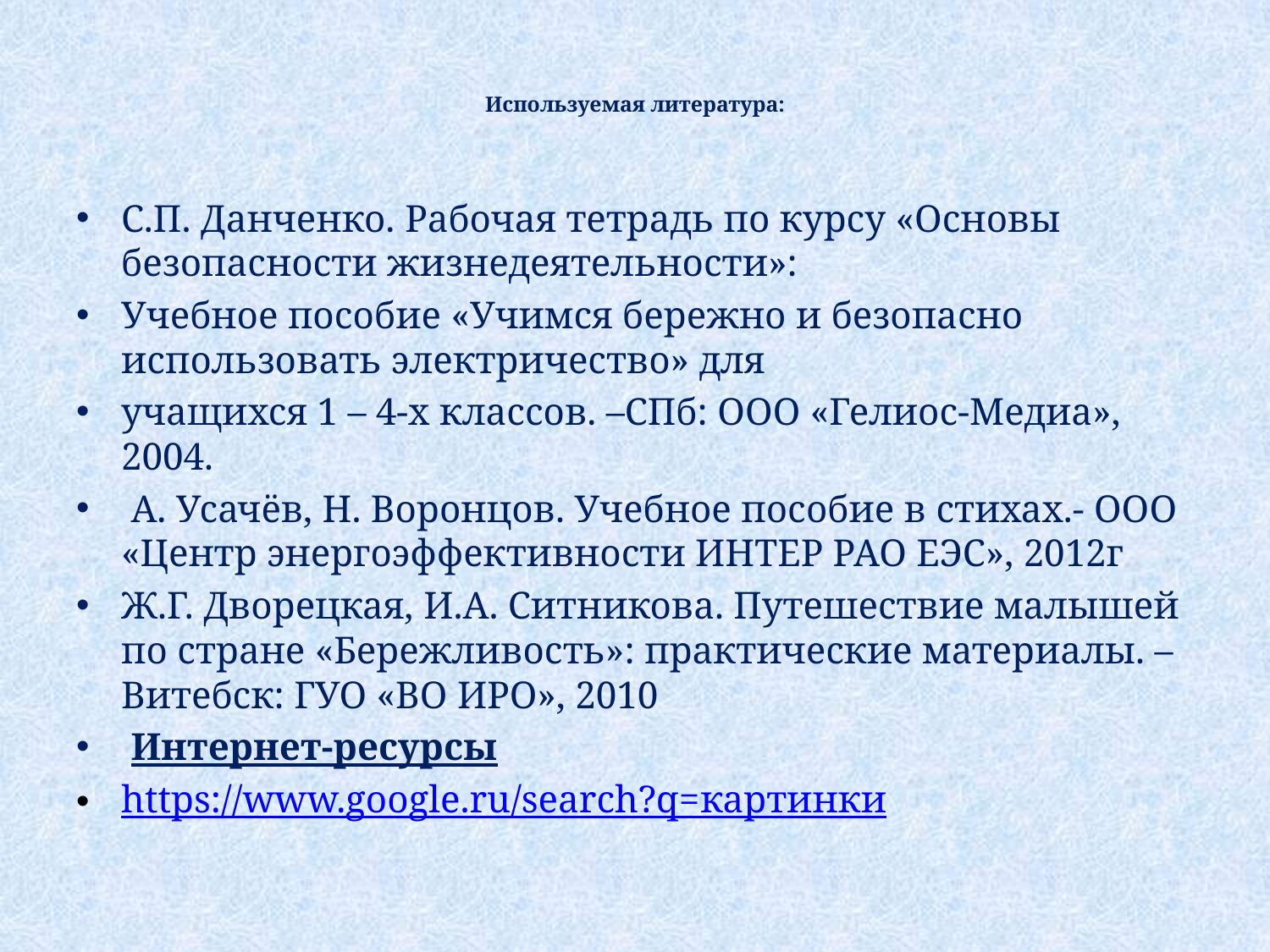

# Используемая литература:
С.П. Данченко. Рабочая тетрадь по курсу «Основы безопасности жизнедеятельности»:
Учебное пособие «Учимся бережно и безопасно использовать электричество» для
учащихся 1 – 4-х классов. –СПб: ООО «Гелиос-Медиа», 2004.
 А. Усачёв, Н. Воронцов. Учебное пособие в стихах.- ООО «Центр энергоэффективности ИНТЕР РАО ЕЭС», 2012г
Ж.Г. Дворецкая, И.А. Ситникова. Путешествие малышей по стране «Бережливость»: практические материалы. – Витебск: ГУО «ВО ИРО», 2010
 Интернет-ресурсы
https://www.google.ru/search?q=картинки